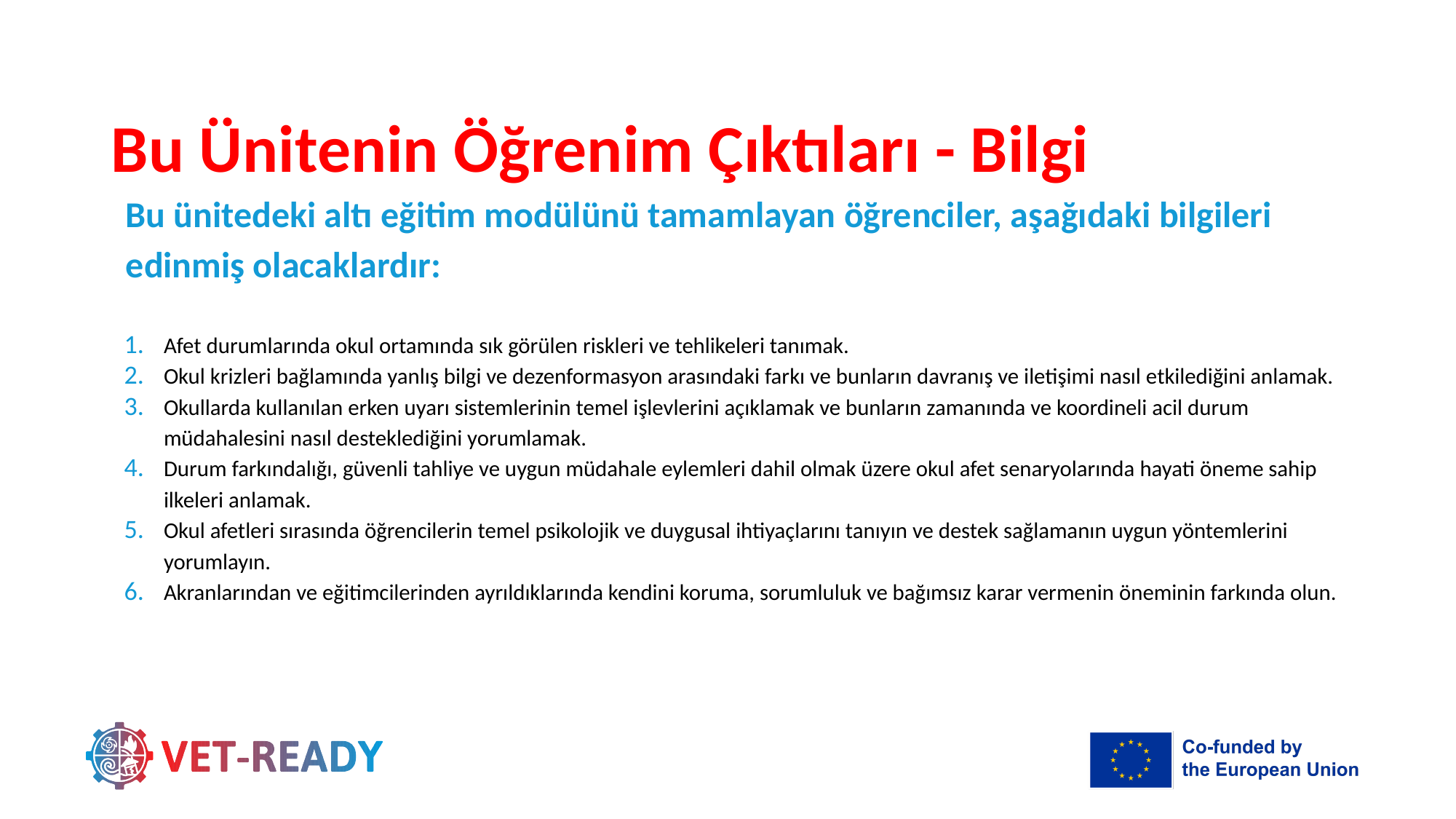

# Bu Ünitenin Öğrenim Çıktıları - Bilgi
Bu ünitedeki altı eğitim modülünü tamamlayan öğrenciler, aşağıdaki bilgileri edinmiş olacaklardır:
Afet durumlarında okul ortamında sık görülen riskleri ve tehlikeleri tanımak.
Okul krizleri bağlamında yanlış bilgi ve dezenformasyon arasındaki farkı ve bunların davranış ve iletişimi nasıl etkilediğini anlamak.
Okullarda kullanılan erken uyarı sistemlerinin temel işlevlerini açıklamak ve bunların zamanında ve koordineli acil durum müdahalesini nasıl desteklediğini yorumlamak.
Durum farkındalığı, güvenli tahliye ve uygun müdahale eylemleri dahil olmak üzere okul afet senaryolarında hayati öneme sahip ilkeleri anlamak.
Okul afetleri sırasında öğrencilerin temel psikolojik ve duygusal ihtiyaçlarını tanıyın ve destek sağlamanın uygun yöntemlerini yorumlayın.
Akranlarından ve eğitimcilerinden ayrıldıklarında kendini koruma, sorumluluk ve bağımsız karar vermenin öneminin farkında olun.